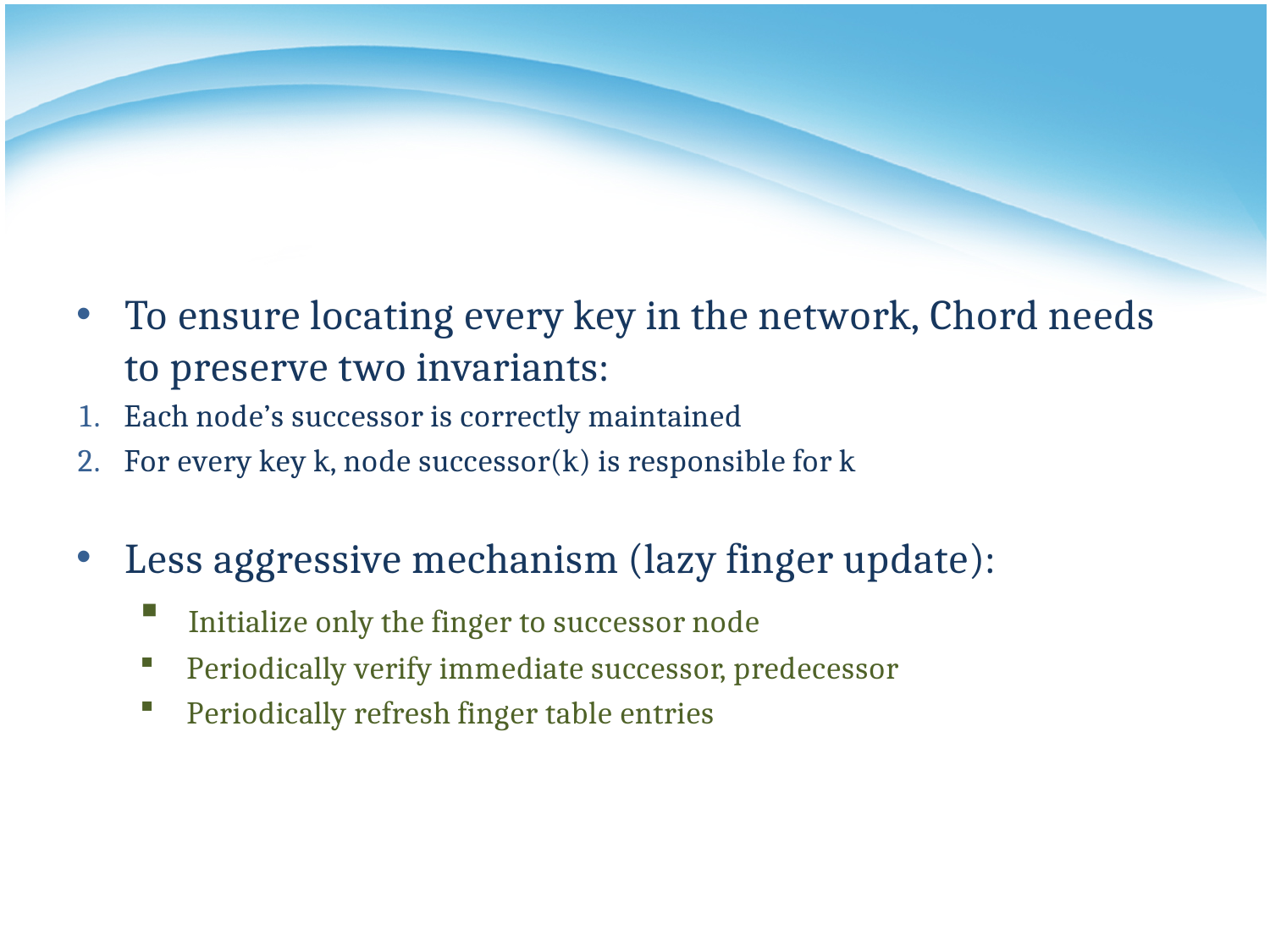

#

To ensure locating every key in the network, Chord needs to preserve two invariants:
Each node’s successor is correctly maintained
For every key k, node successor(k) is responsible for k

Less aggressive mechanism (lazy finger update):
 Initialize only the finger to successor node
 Periodically verify immediate successor, predecessor
 Periodically refresh finger table entries